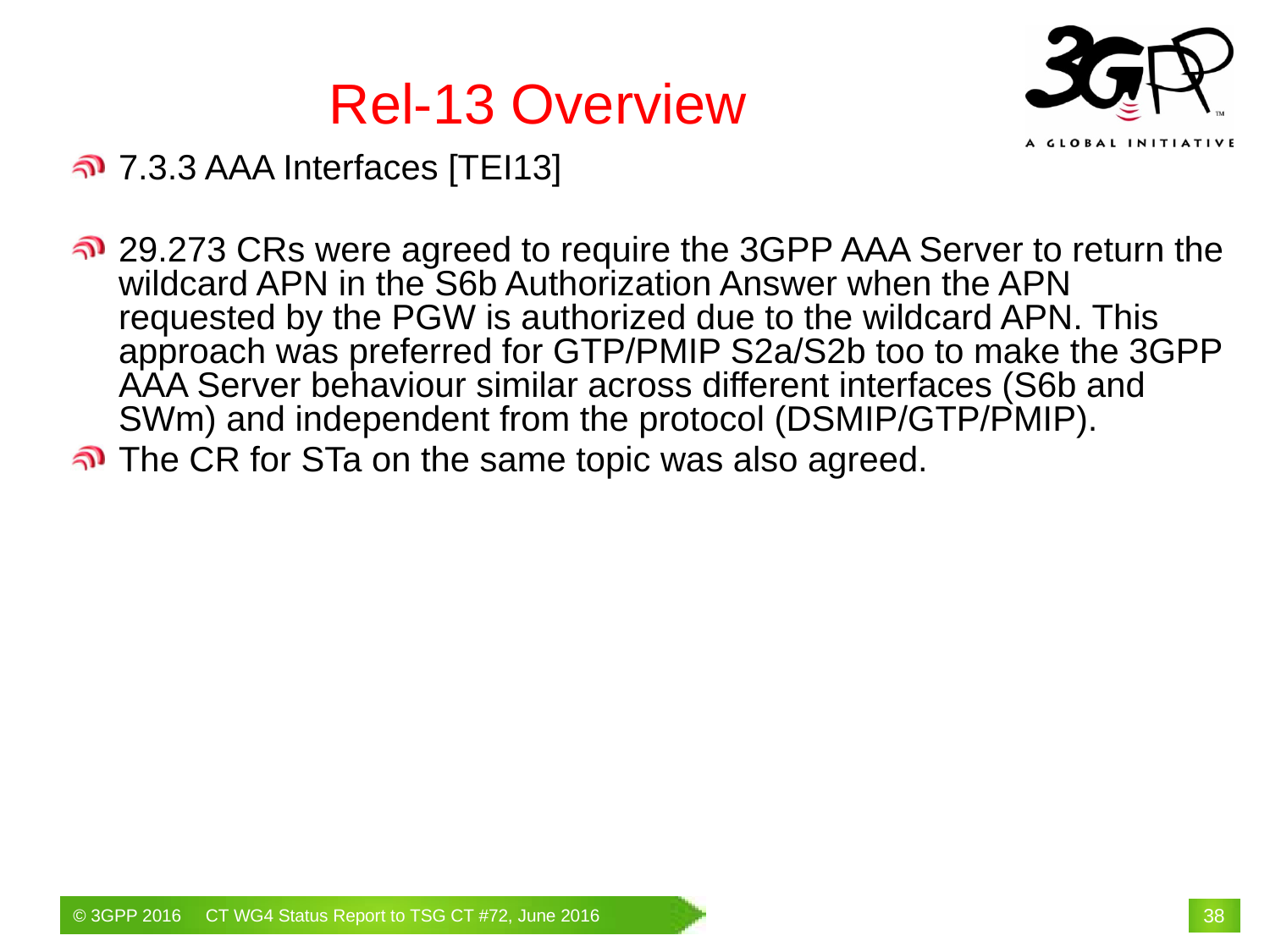

# Rel-13 Overview
7.3.3 AAA Interfaces [TEI13]

29.273 CRs were agreed to require the 3GPP AAA Server to return the wildcard APN in the S6b Authorization Answer when the APN requested by the PGW is authorized due to the wildcard APN. This approach was preferred for GTP/PMIP S2a/S2b too to make the 3GPP AAA Server behaviour similar across different interfaces (S6b and SWm) and independent from the protocol (DSMIP/GTP/PMIP).
The CR for STa on the same topic was also agreed.